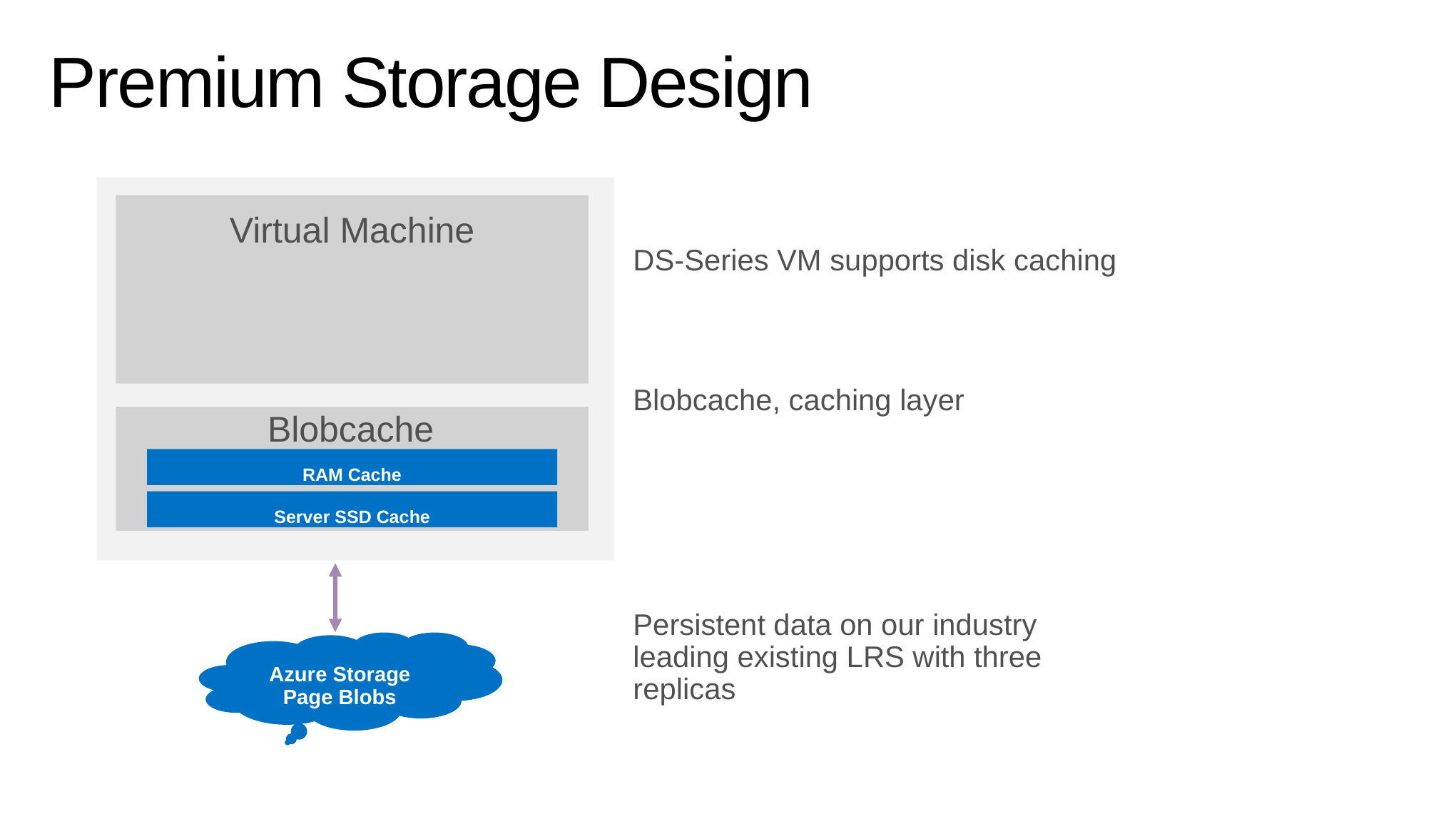

# Premium Storage Design

Virtual Machine
DS-Series VM supports disk caching
Blobcache, caching layer
Blobcache

RAM Cache
Server SSD Cache
Persistent data on our industry leading existing LRS with three replicas
Azure Storage Page Blobs